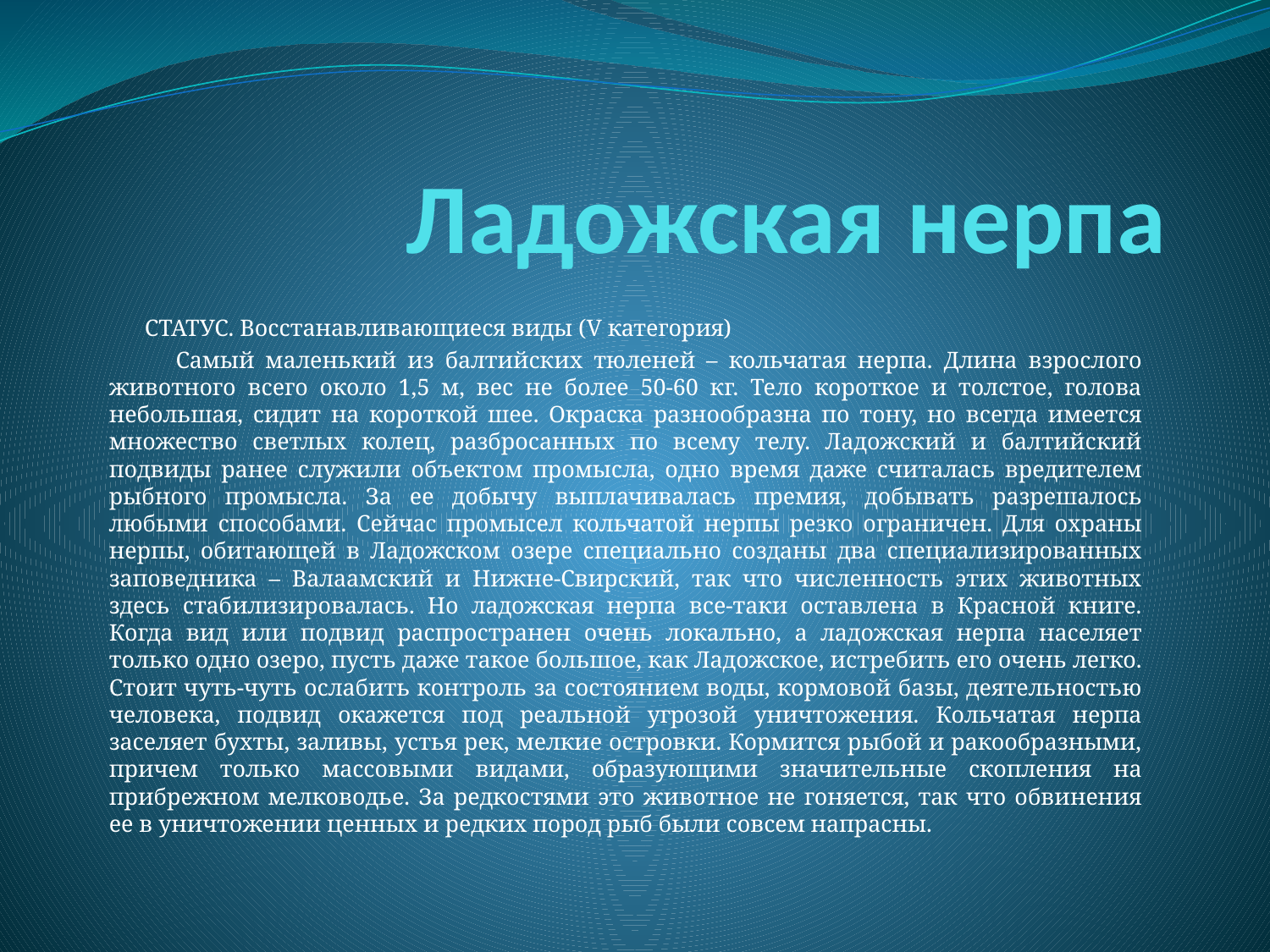

# Ладожская нерпа
      СТАТУС. Восстанавливающиеся виды (V категория)
      Самый маленький из балтийских тюленей – кольчатая нерпа. Длина взрослого животного всего около 1,5 м, вес не более 50-60 кг. Тело короткое и толстое, голова небольшая, сидит на короткой шее. Окраска разнообразна по тону, но всегда имеется множество светлых колец, разбросанных по всему телу. Ладожский и балтийский подвиды ранее служили объектом промысла, одно время даже считалась вредителем рыбного промысла. За ее добычу выплачивалась премия, добывать разрешалось любыми способами. Сейчас промысел кольчатой нерпы резко ограничен. Для охраны нерпы, обитающей в Ладожском озере специально созданы два специализированных заповедника – Валаамский и Нижне-Свирский, так что численность этих животных здесь стабилизировалась. Но ладожская нерпа все-таки оставлена в Красной книге. Когда вид или подвид распространен очень локально, а ладожская нерпа населяет только одно озеро, пусть даже такое большое, как Ладожское, истребить его очень легко. Стоит чуть-чуть ослабить контроль за состоянием воды, кормовой базы, деятельностью человека, подвид окажется под реальной угрозой уничтожения. Кольчатая нерпа заселяет бухты, заливы, устья рек, мелкие островки. Кормится рыбой и ракообразными, причем только массовыми видами, образующими значительные скопления на прибрежном мелководье. За редкостями это животное не гоняется, так что обвинения ее в уничтожении ценных и редких пород рыб были совсем напрасны.